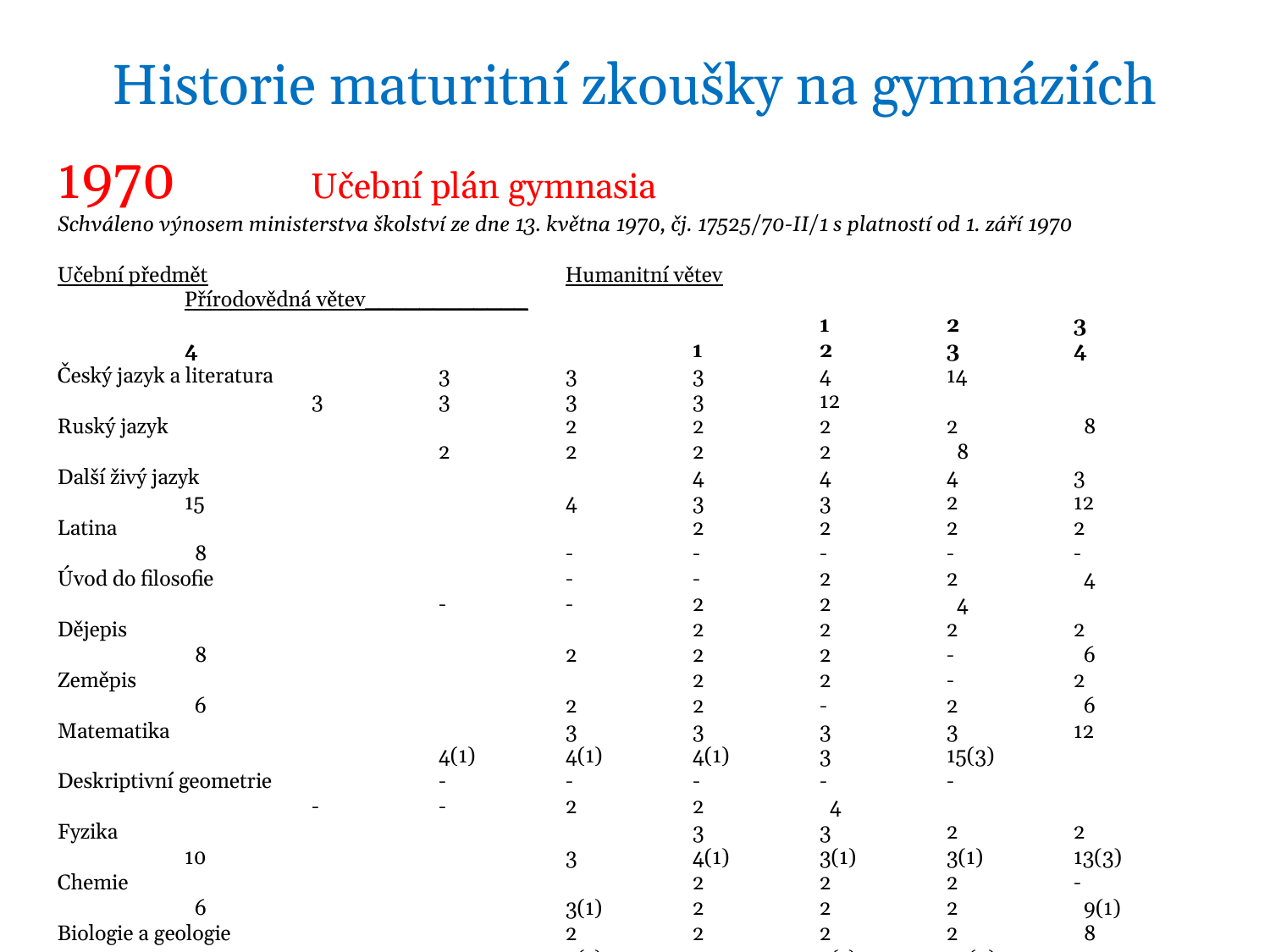

# Historie maturitní zkoušky na gymnáziích
1970		Učební plán gymnasia
Schváleno výnosem ministerstva školství ze dne 13. května 1970, čj. 17525/70-II/1 s platností od 1. září 1970

Učební předmět			Humanitní větev				Přírodovědná větev____________
						1	2	3	4				1	2	3	4
Český jazyk a literatura		3	3	3	4	14			3	3	3	3	12
Ruský jazyk				2	2	2	2	  8			2	2	2	2	  8
Další živý jazyk				4	4	4	3	15			4	3	3	2	12
Latina					2	2	2	2	  8			-	-	-	-	-
Úvod do filosofie			-	-	2	2	  4			-	-	2	2	  4
Dějepis					2	2	2	2	  8			2	2	2	-	  6
Zeměpis					2	2	-	2	  6			2	2	-	2	  6
Matematika				3	3	3	3	12			4(1)	4(1)	4(1)	3	15(3)
Deskriptivní geometrie		-	-	-	-	-			-	-	2	2	  4
Fyzika					3	3	2	2	10			3	4(1)	3(1)	3(1)	13(3)
Chemie					2	2	2	-	  6			3(1)	2	2	2	  9(1)
Biologie a geologie			2	2	2	2	  8			2	3(1)	2	3(1)	10(2)
Estetická výchova			2	2	-	-	  4			2	2	-	-	  4
Tělesná vých. a branná příp.	3(4)	3(4)	3(4)	2(3)	11(15)		3(4)	3(4)	3(4)	2(3)	11(15)
I. Volitelný předmět 			-	-	2	2	  4			- 	-	2	2	  4
II. Volitelný předmět			-	-	-	2	  2			-	-	-	2	  2________
Celkem					30	30	30	30	120			30	30	30	30	120
							(31)	(31)	(31)	(31)	(124)							124
Nepovinný předmět			2	2	2	2	  8			2	2	2	2	  8

Předmět „Úvod do filosofie“ zrušen v roce 1971, nahrazen předmětem „Občanská nauka“.